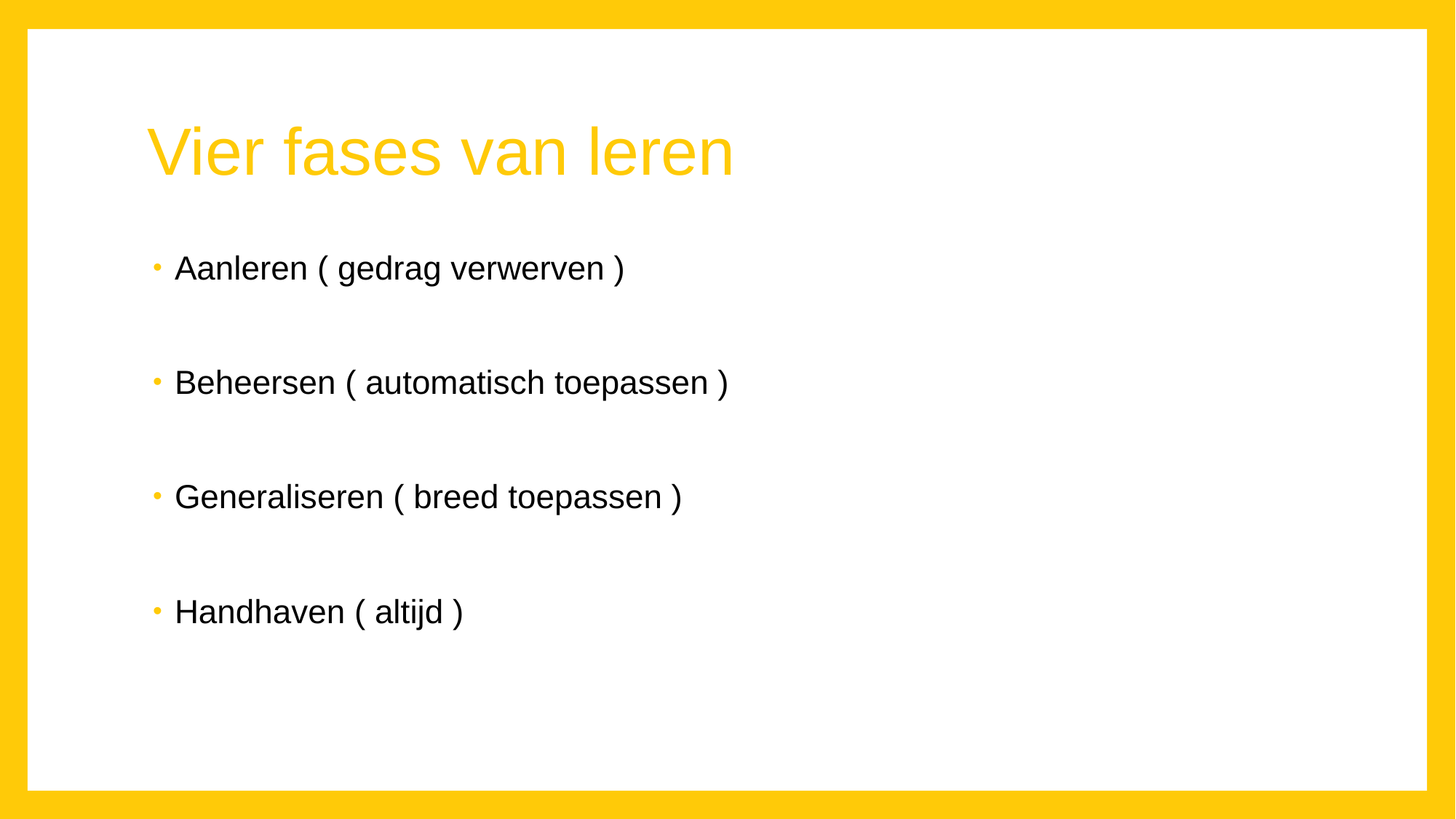

# Vier fases van leren
Aanleren ( gedrag verwerven )

Beheersen ( automatisch toepassen )

Generaliseren ( breed toepassen )

Handhaven ( altijd )